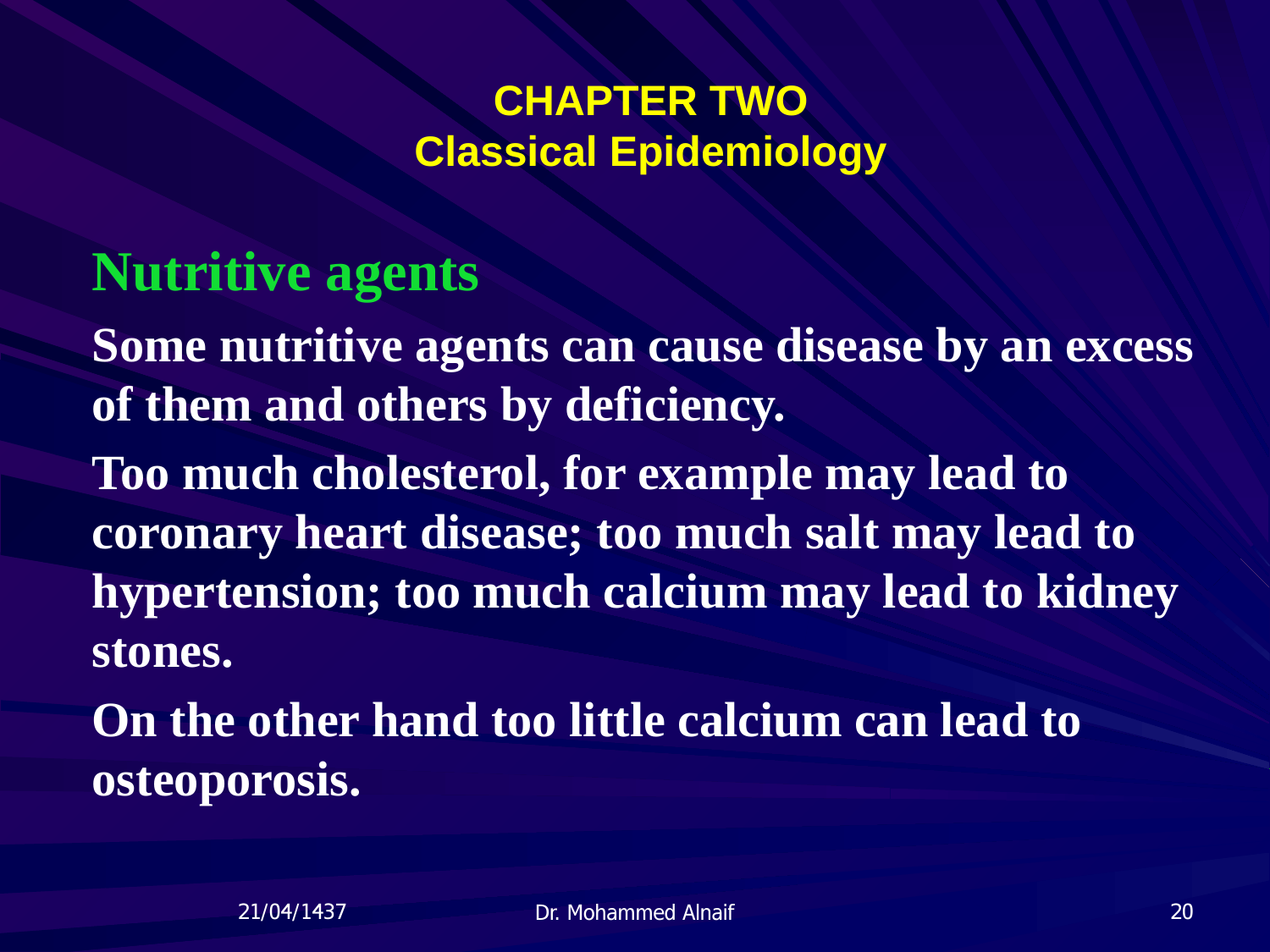

# CHAPTER TWO Classical Epidemiology
Nutritive agents
Some nutritive agents can cause disease by an excess of them and others by deficiency.
Too much cholesterol, for example may lead to coronary heart disease; too much salt may lead to hypertension; too much calcium may lead to kidney stones.
On the other hand too little calcium can lead to osteoporosis.
21/04/1437
20
Dr. Mohammed Alnaif